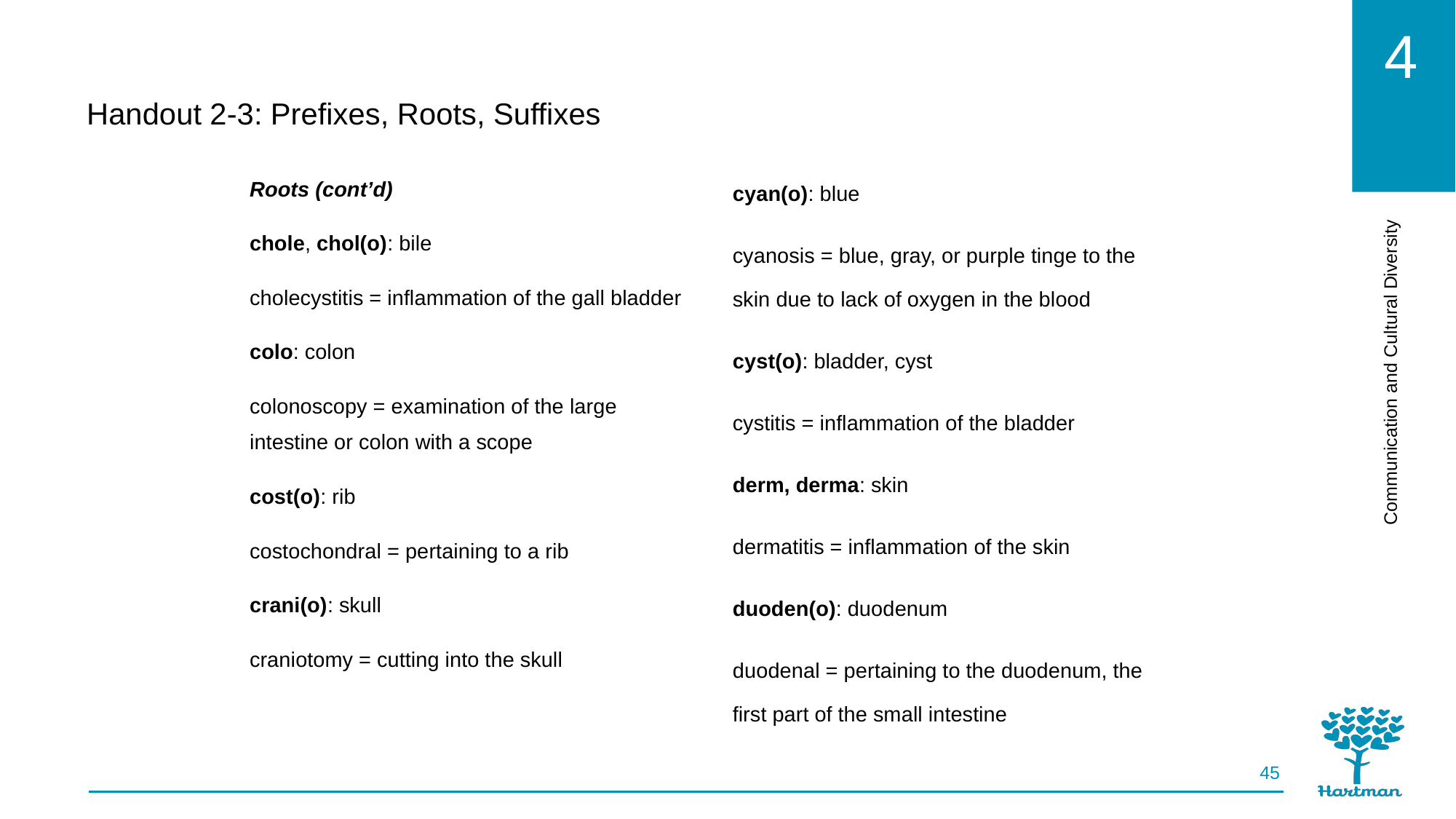

Handout 2-3: Prefixes, Roots, Suffixes
cyan(o): blue
cyanosis = blue, gray, or purple tinge to the skin due to lack of oxygen in the blood
cyst(o): bladder, cyst
cystitis = inflammation of the bladder
derm, derma: skin
dermatitis = inflammation of the skin
duoden(o): duodenum
duodenal = pertaining to the duodenum, the first part of the small intestine

Roots (cont’d)
chole, chol(o): bile
cholecystitis = inflammation of the gall bladder
colo: colon
colonoscopy = examination of the large intestine or colon with a scope
cost(o): rib
costochondral = pertaining to a rib
crani(o): skull
craniotomy = cutting into the skull

45